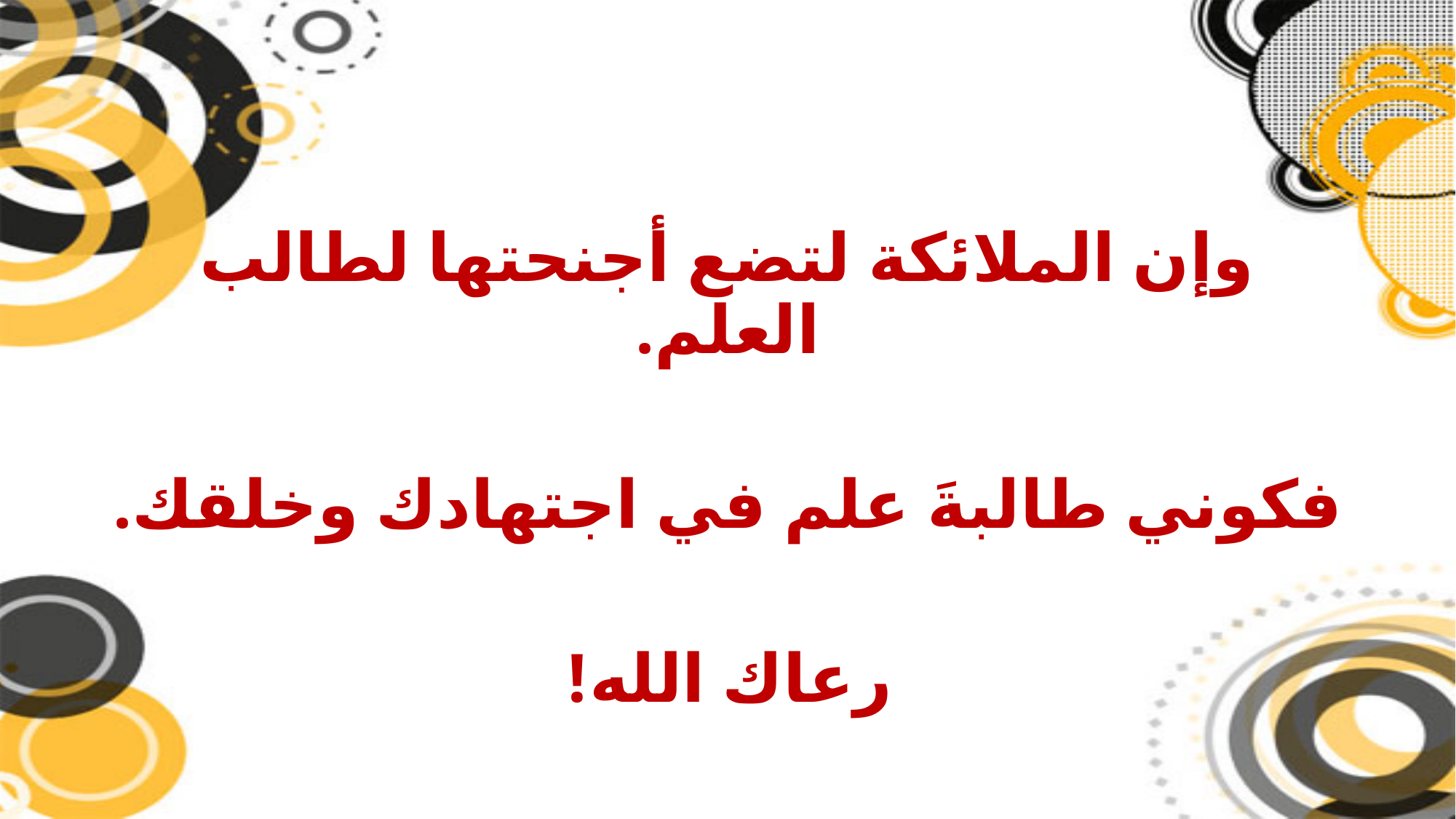

#
وإن الملائكة لتضع أجنحتها لطالب العلم.

فكوني طالبةَ علم في اجتهادك وخلقك.

رعاك الله!